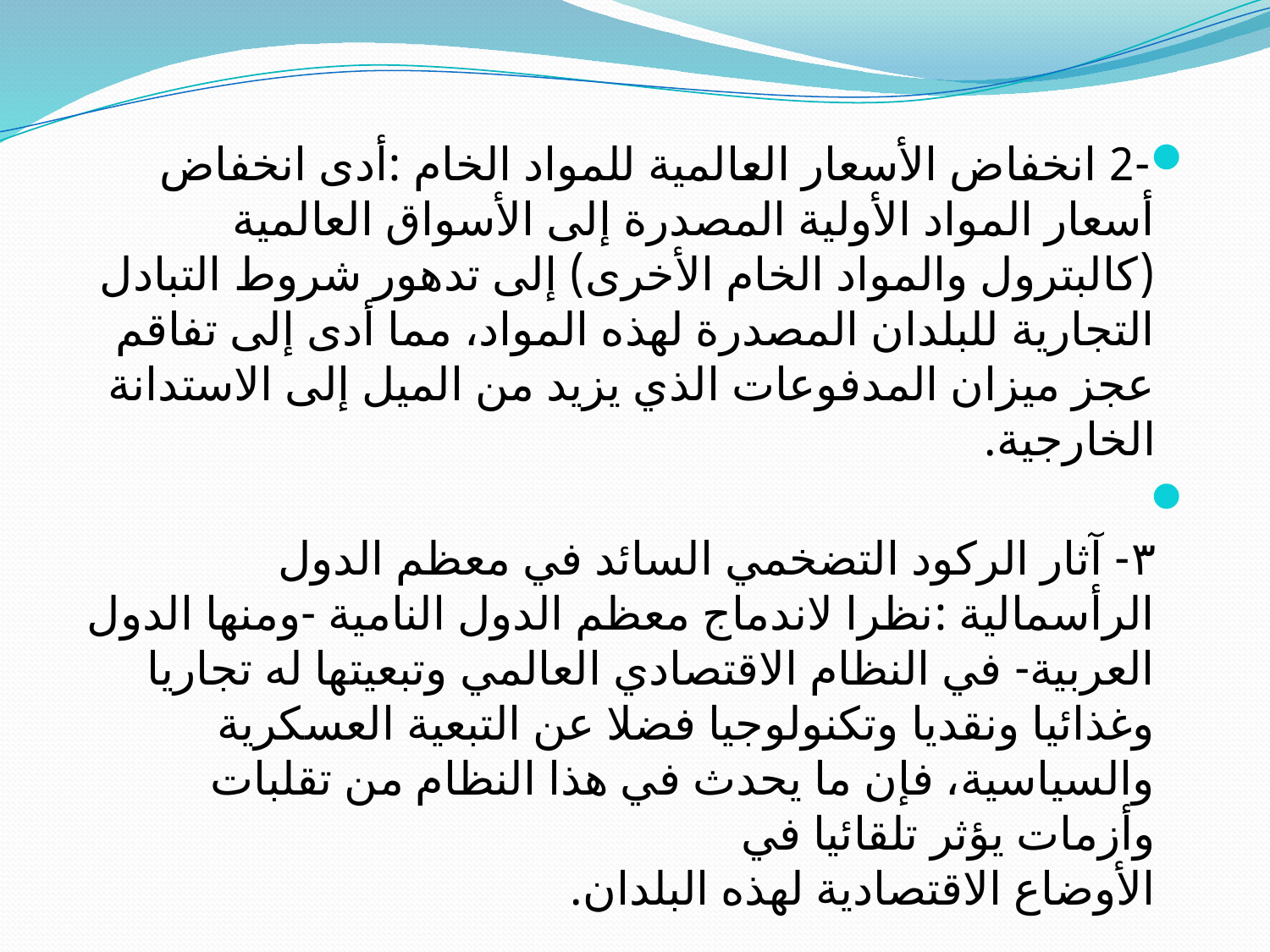

-2 انخفاض الأسعار العالمية للمواد الخام :أدى انخفاض أسعار المواد الأولية المصدرة إلى الأسواق العالمية (كالبترول والمواد الخام الأخرى) إلى تدهور شروط التبادل التجارية للبلدان المصدرة لهذه المواد، مما أدى إلى تفاقم عجز ميزان المدفوعات الذي يزيد من الميل إلى الاستدانة الخارجية.
٣- آثار الركود التضخمي السائد في معظم الدول الرأسمالية :نظرا لاندماج معظم الدول النامية -ومنها الدول العربية- في النظام الاقتصادي العالمي وتبعيتها له تجاريا وغذائيا ونقديا وتكنولوجيا فضلا عن التبعية العسكرية والسياسية، فإن ما يحدث في هذا النظام من تقلبات وأزمات يؤثر تلقائيا في
الأوضاع الاقتصادية لهذه البلدان.